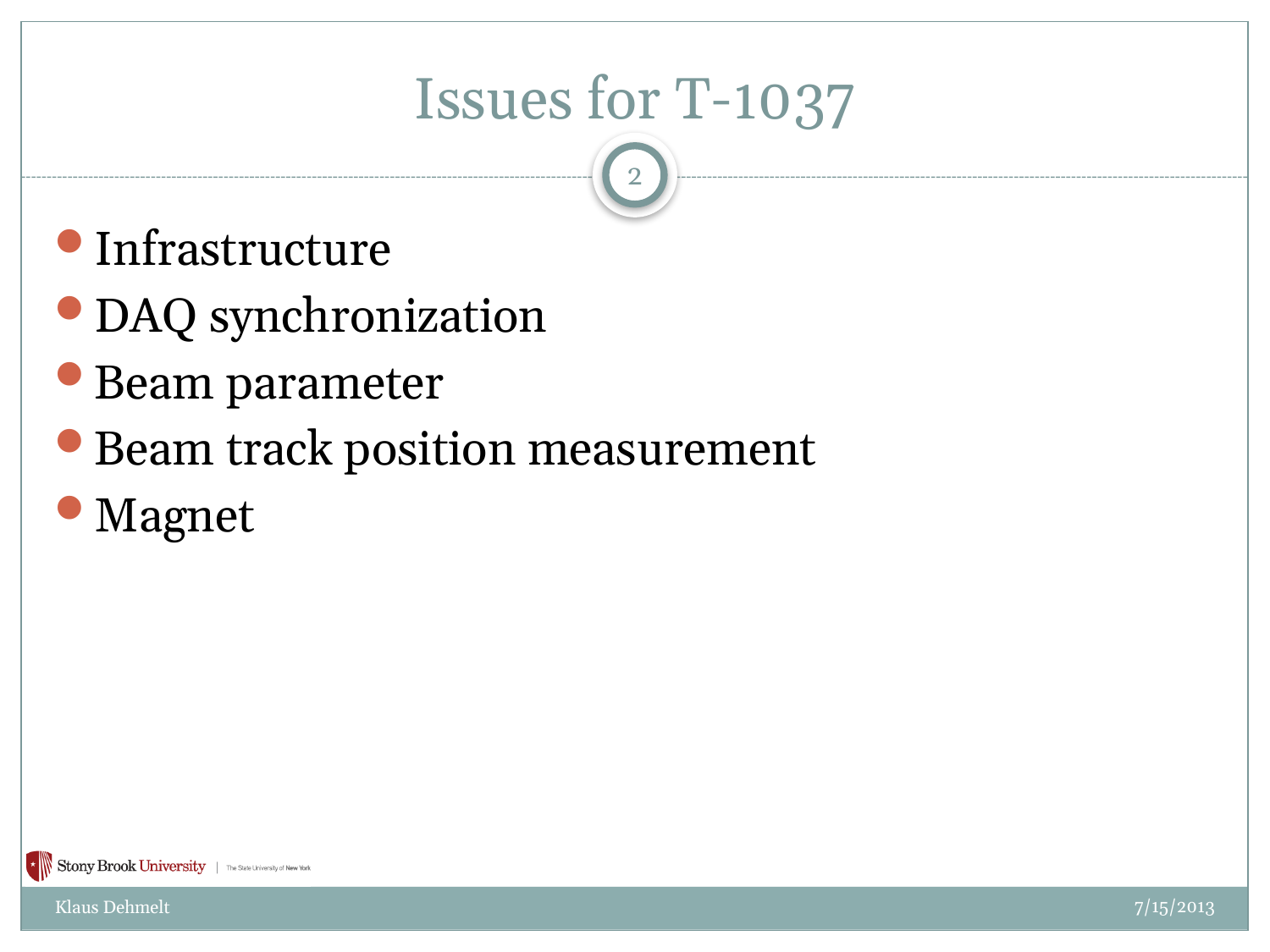

# Issues for T-1037
2
Infrastructure
DAQ synchronization
Beam parameter
Beam track position measurement
Magnet

7/15/2013
Klaus Dehmelt